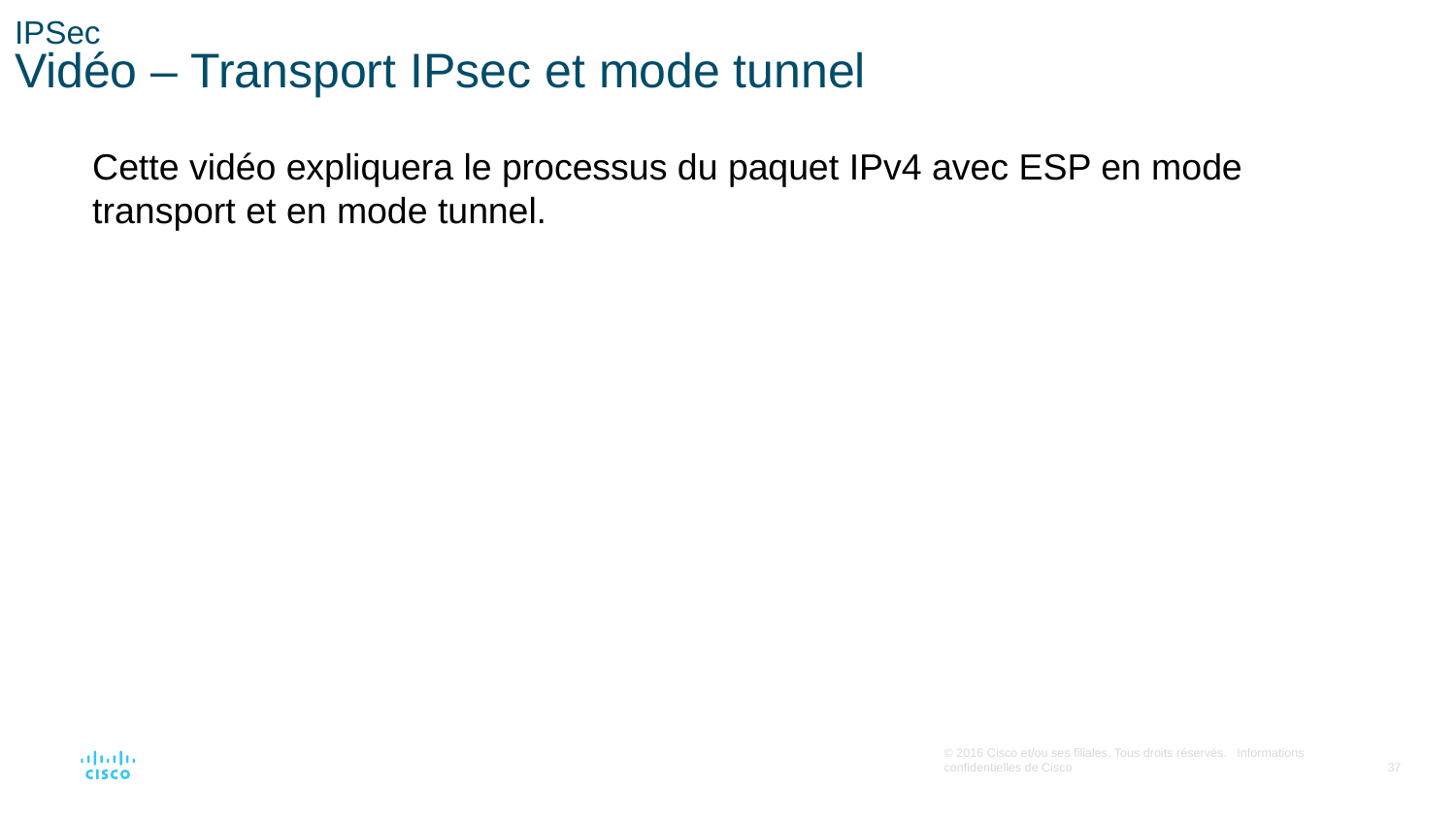

# IPSec Vidéo – Transport IPsec et mode tunnel
Cette vidéo expliquera le processus du paquet IPv4 avec ESP en mode transport et en mode tunnel.